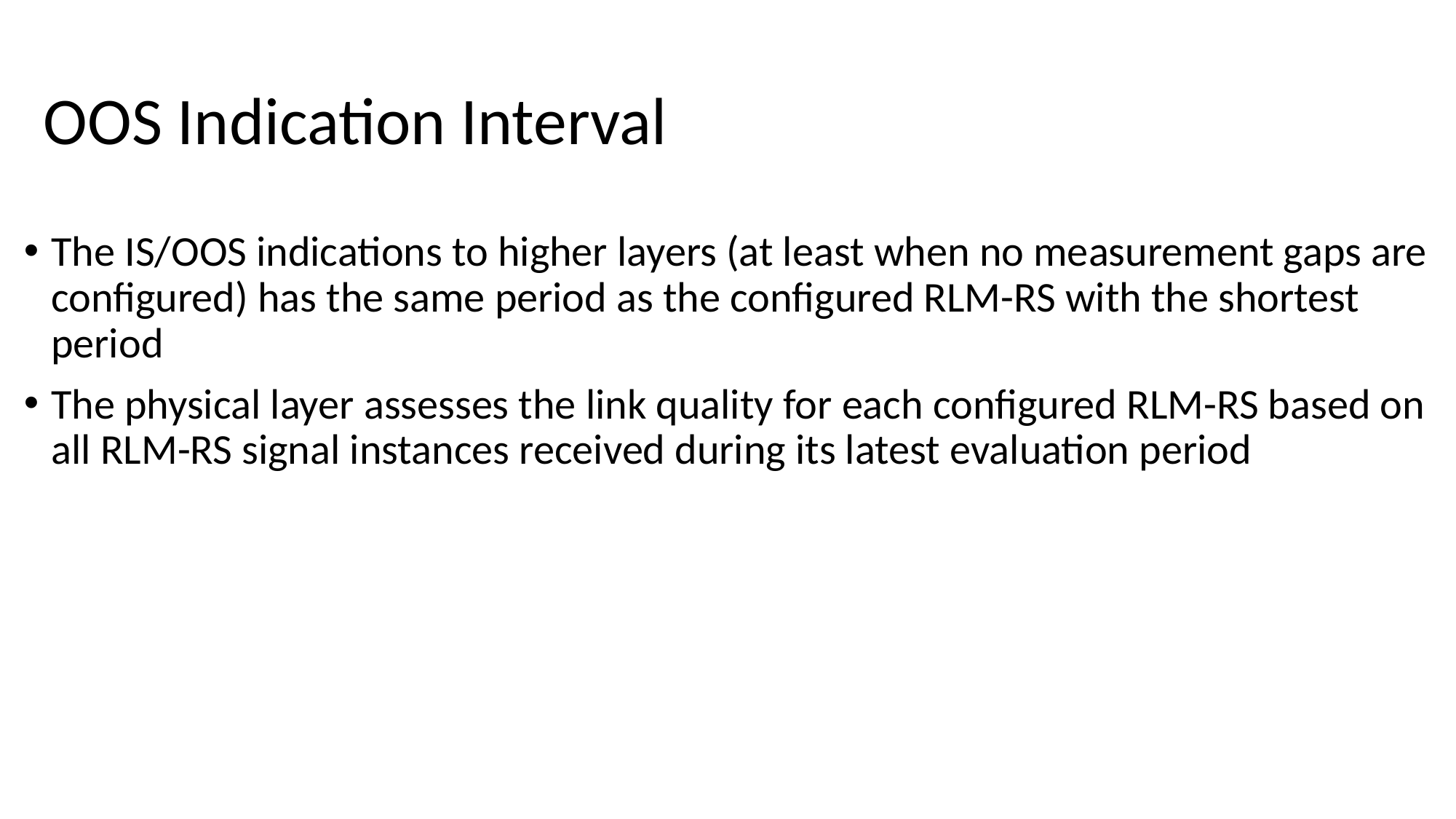

# OOS Indication Interval
The IS/OOS indications to higher layers (at least when no measurement gaps are configured) has the same period as the configured RLM-RS with the shortest period
The physical layer assesses the link quality for each configured RLM-RS based on all RLM-RS signal instances received during its latest evaluation period